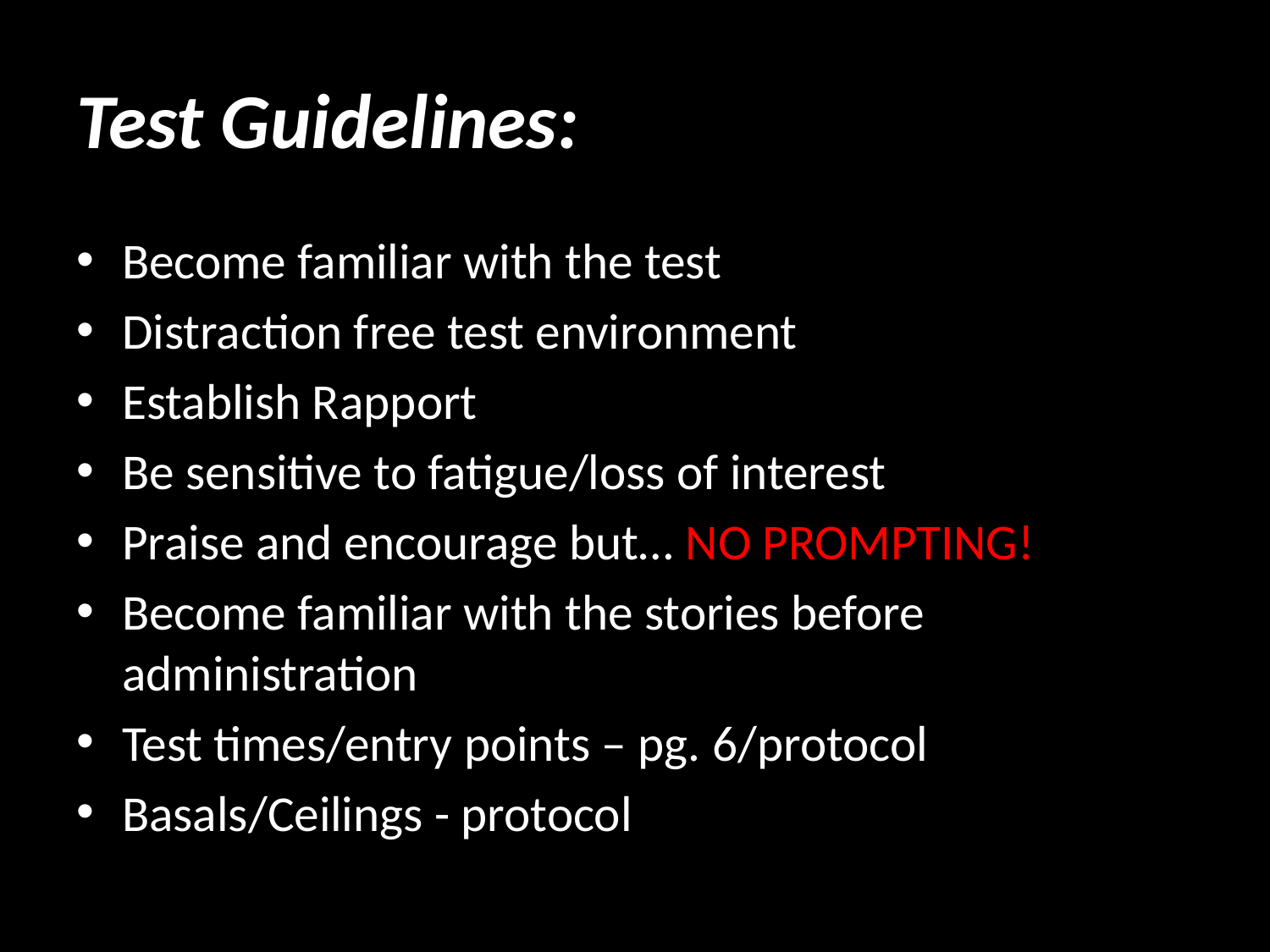

# Test Guidelines:
Become familiar with the test
Distraction free test environment
Establish Rapport
Be sensitive to fatigue/loss of interest
Praise and encourage but… NO PROMPTING!
Become familiar with the stories before administration
Test times/entry points – pg. 6/protocol
Basals/Ceilings - protocol